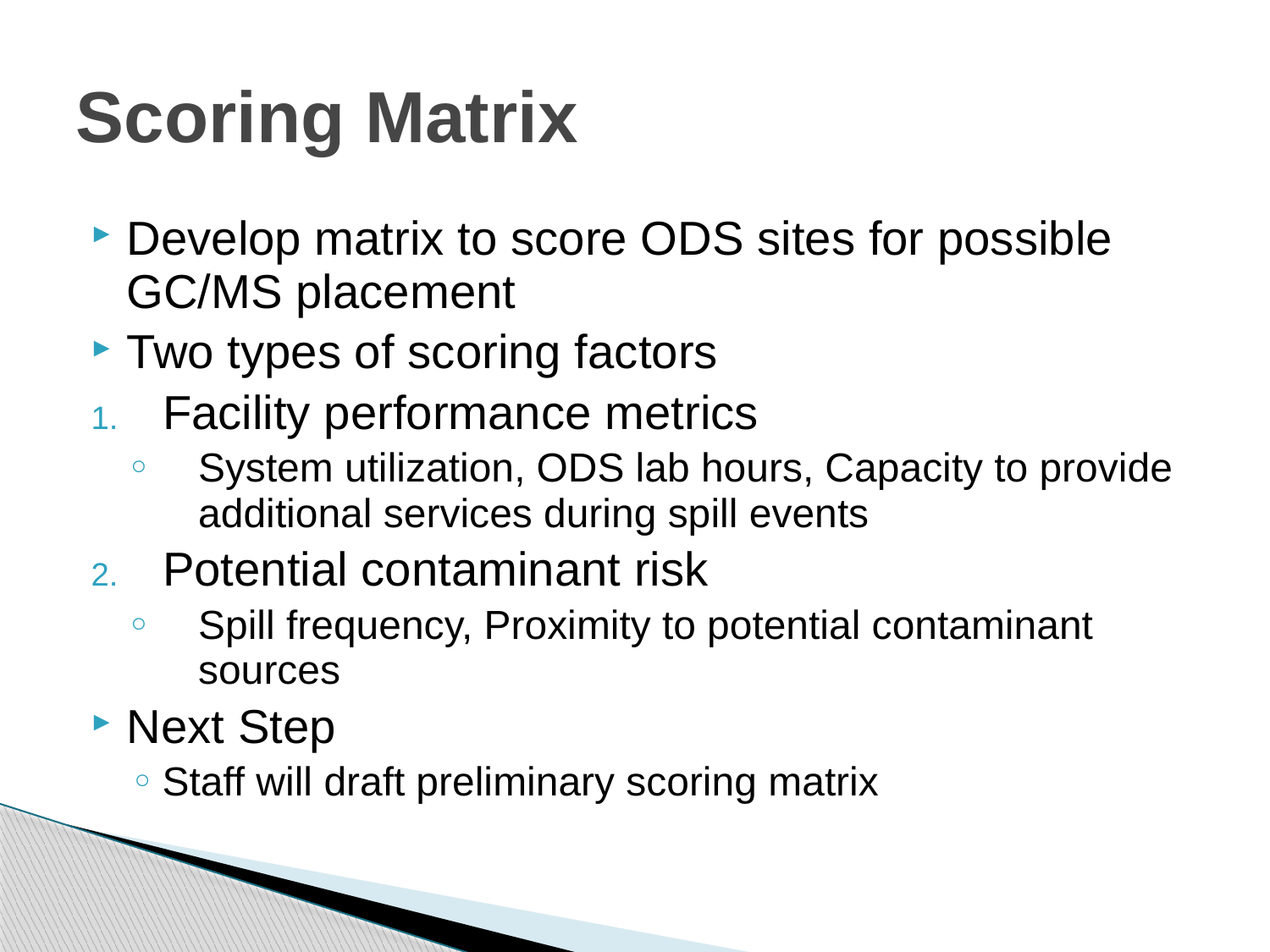

# Scoring Matrix
Develop matrix to score ODS sites for possible GC/MS placement
Two types of scoring factors
Facility performance metrics
System utilization, ODS lab hours, Capacity to provide additional services during spill events
Potential contaminant risk
Spill frequency, Proximity to potential contaminant sources
Next Step
Staff will draft preliminary scoring matrix